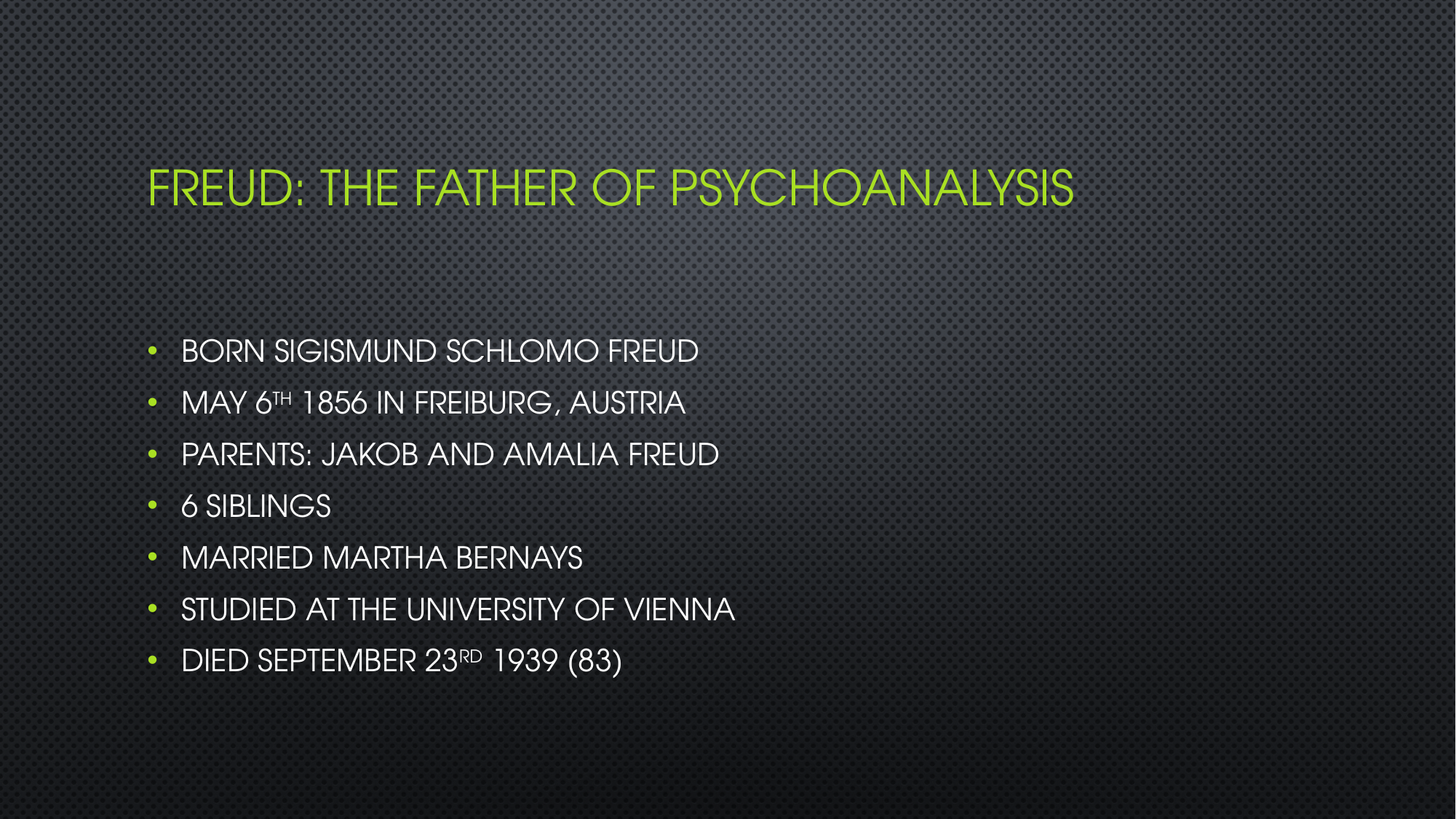

# Freud: The father of psychoanalysis
Born Sigismund Schlomo Freud
May 6th 1856 in Freiburg, Austria
Parents: Jakob and Amalia Freud
6 siblings
Married Martha Bernays
Studied at the University of Vienna
Died September 23rd 1939 (83)